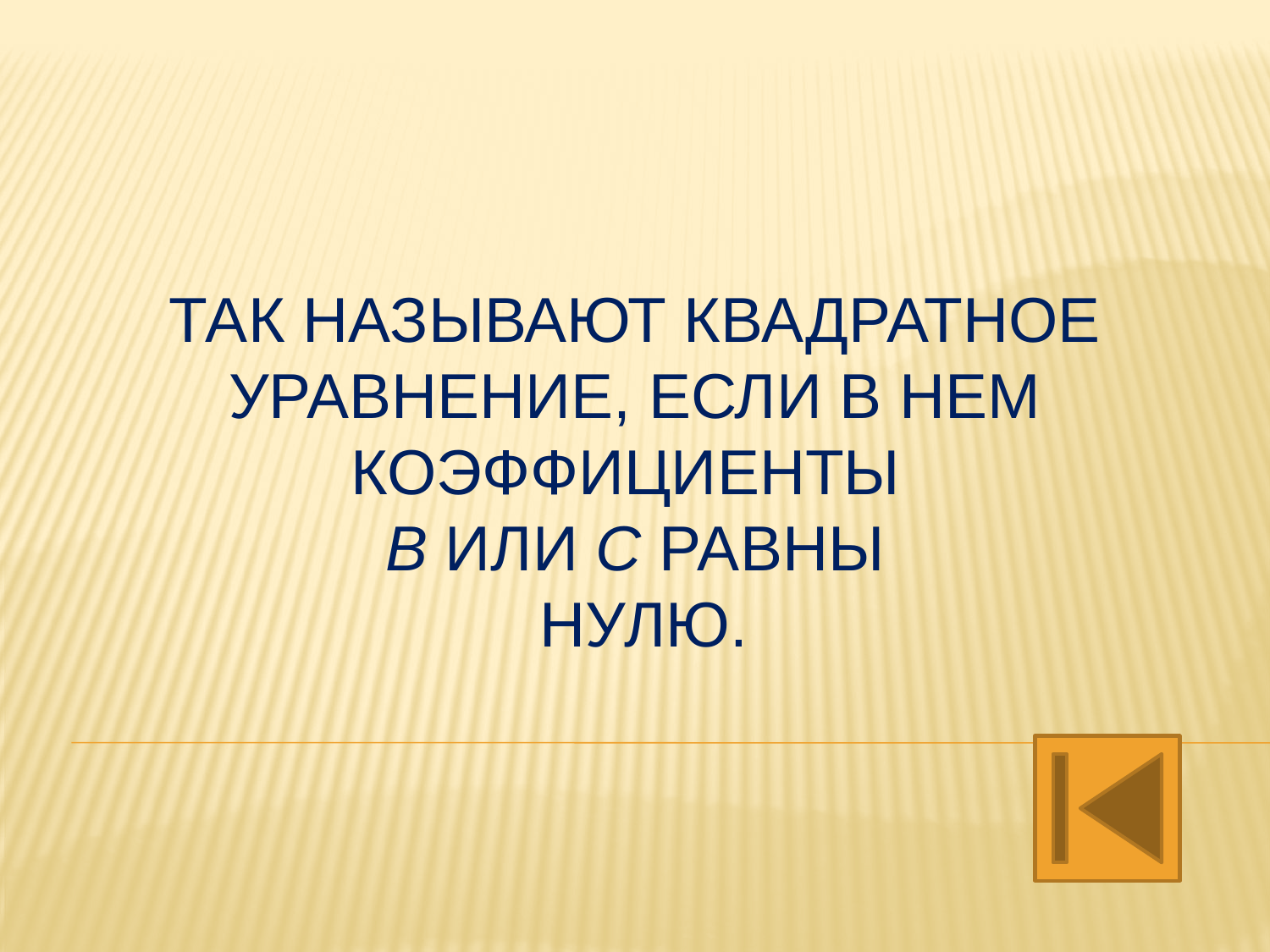

# Так называют квадратное уравнение, если в нем коэффициенты в или c равны нулю.